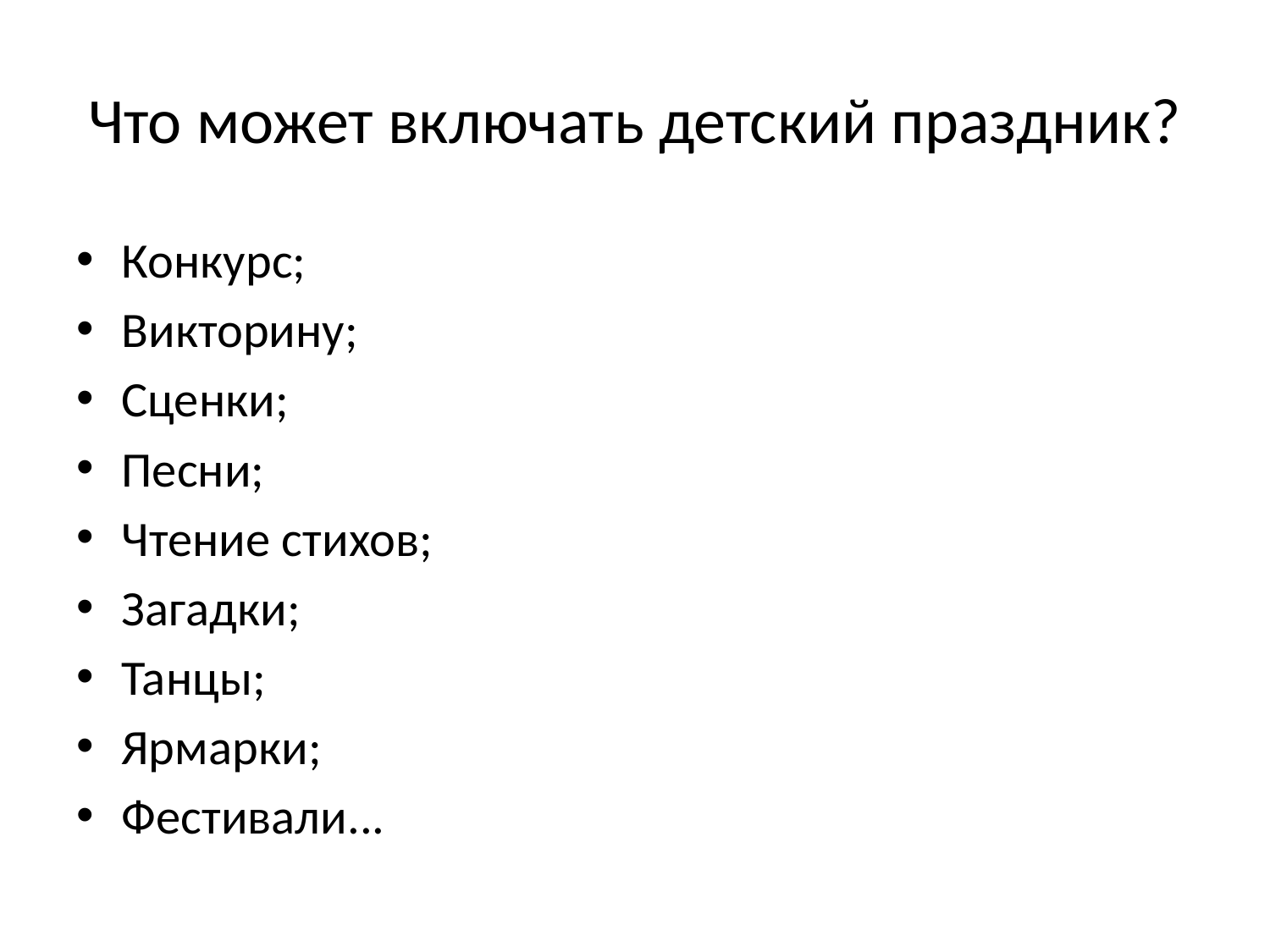

# Что может включать детский праздник?
Конкурс;
Викторину;
Сценки;
Песни;
Чтение стихов;
Загадки;
Танцы;
Ярмарки;
Фестивали...